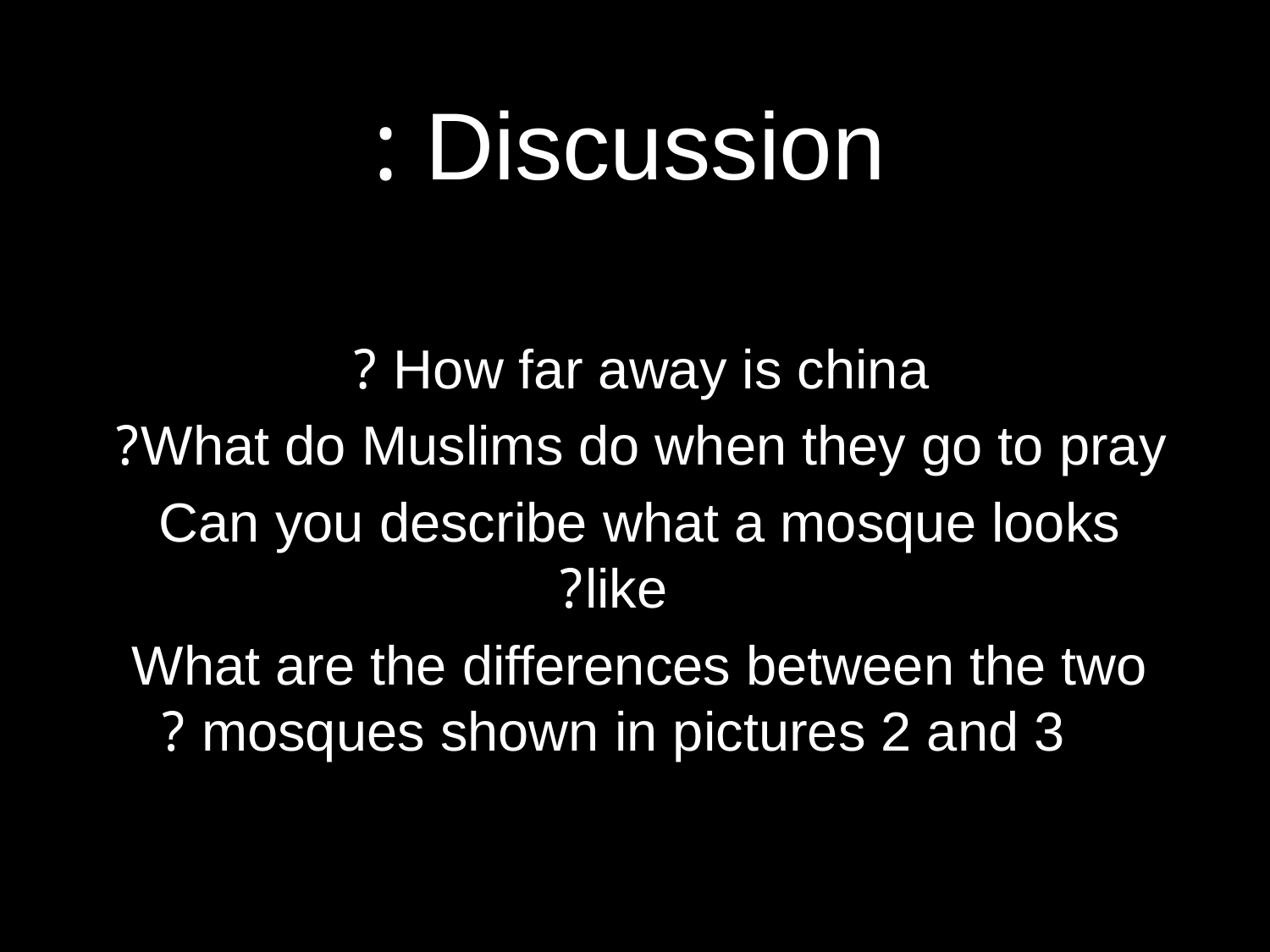

# Discussion :
How far away is china ?
What do Muslims do when they go to pray?
Can you describe what a mosque looks like?
What are the differences between the two mosques shown in pictures 2 and 3 ?